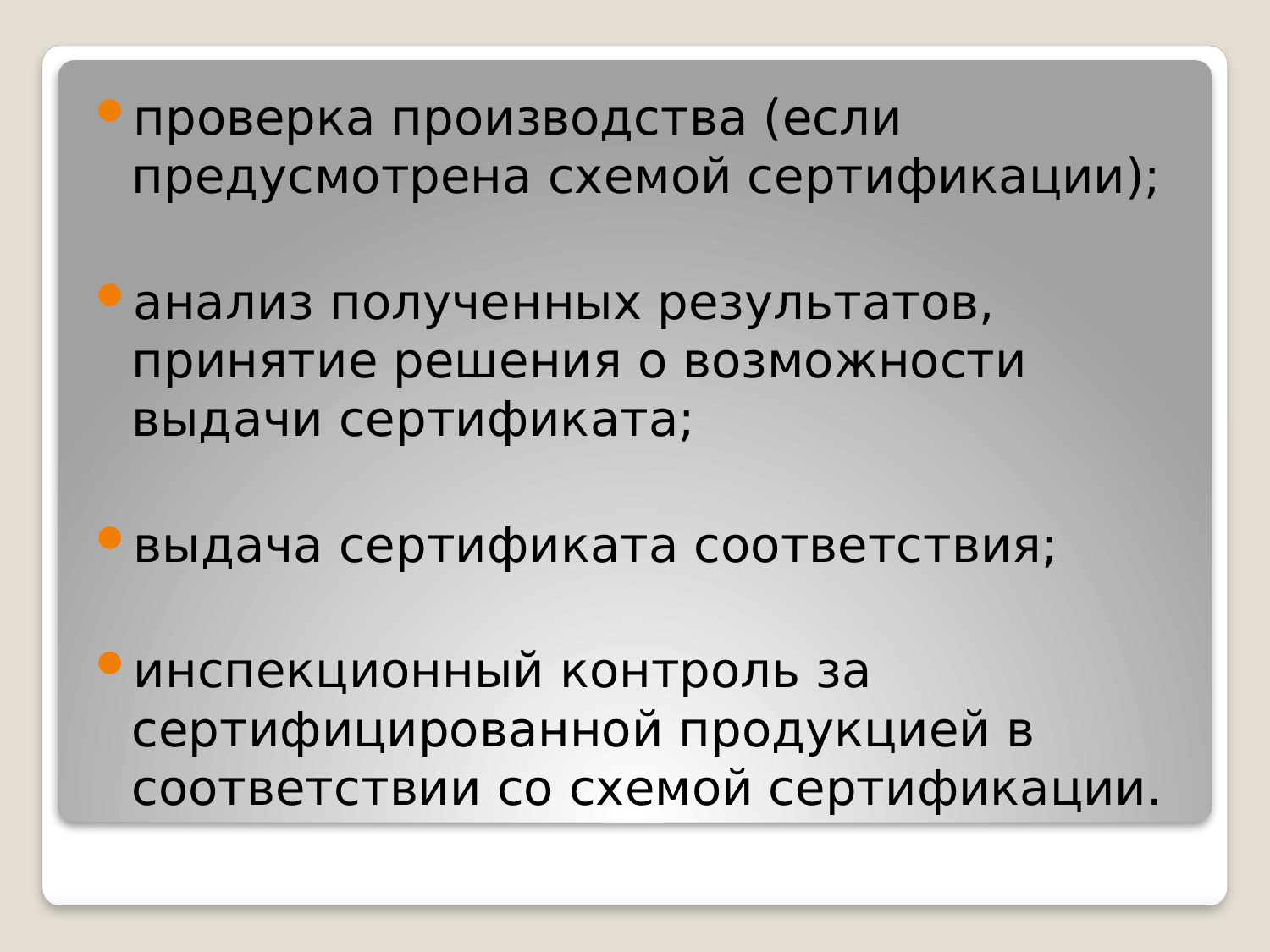

проверка производства (если предусмотрена схемой сертификации);

анализ полученных результатов, принятие решения о возможности выдачи сертификата;

выдача сертификата соответствия;

инспекционный контроль за сертифицированной продукцией в соответствии со схемой сертификации.